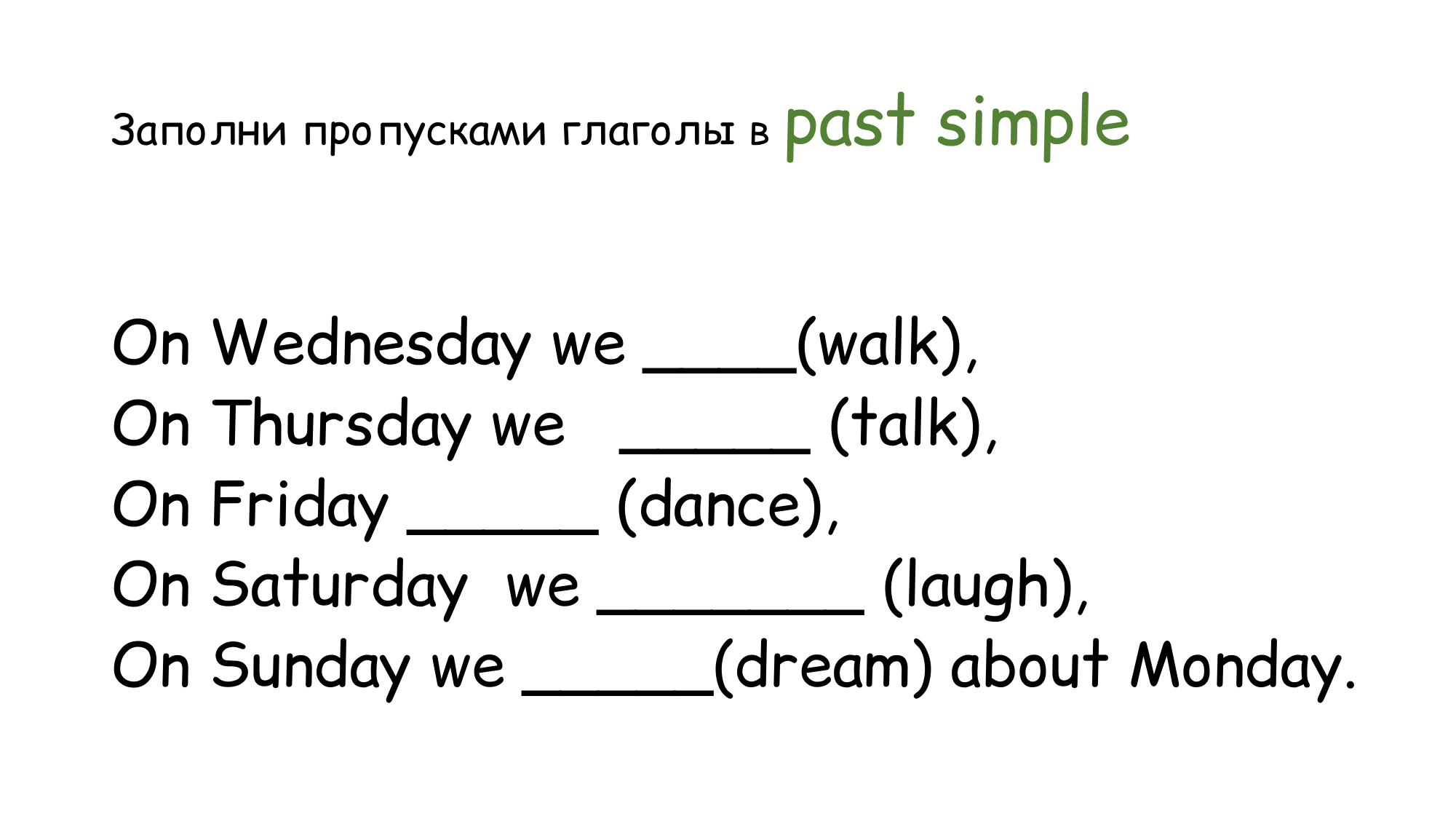

# Заполни пропусками глаголы в past simple

On Wednesday we ____(walk),
On Thursday we   _____ (talk),
On Friday _____ (dance),
On Saturday  we _______ (laugh),
On Sunday we _____(dream) about Monday.